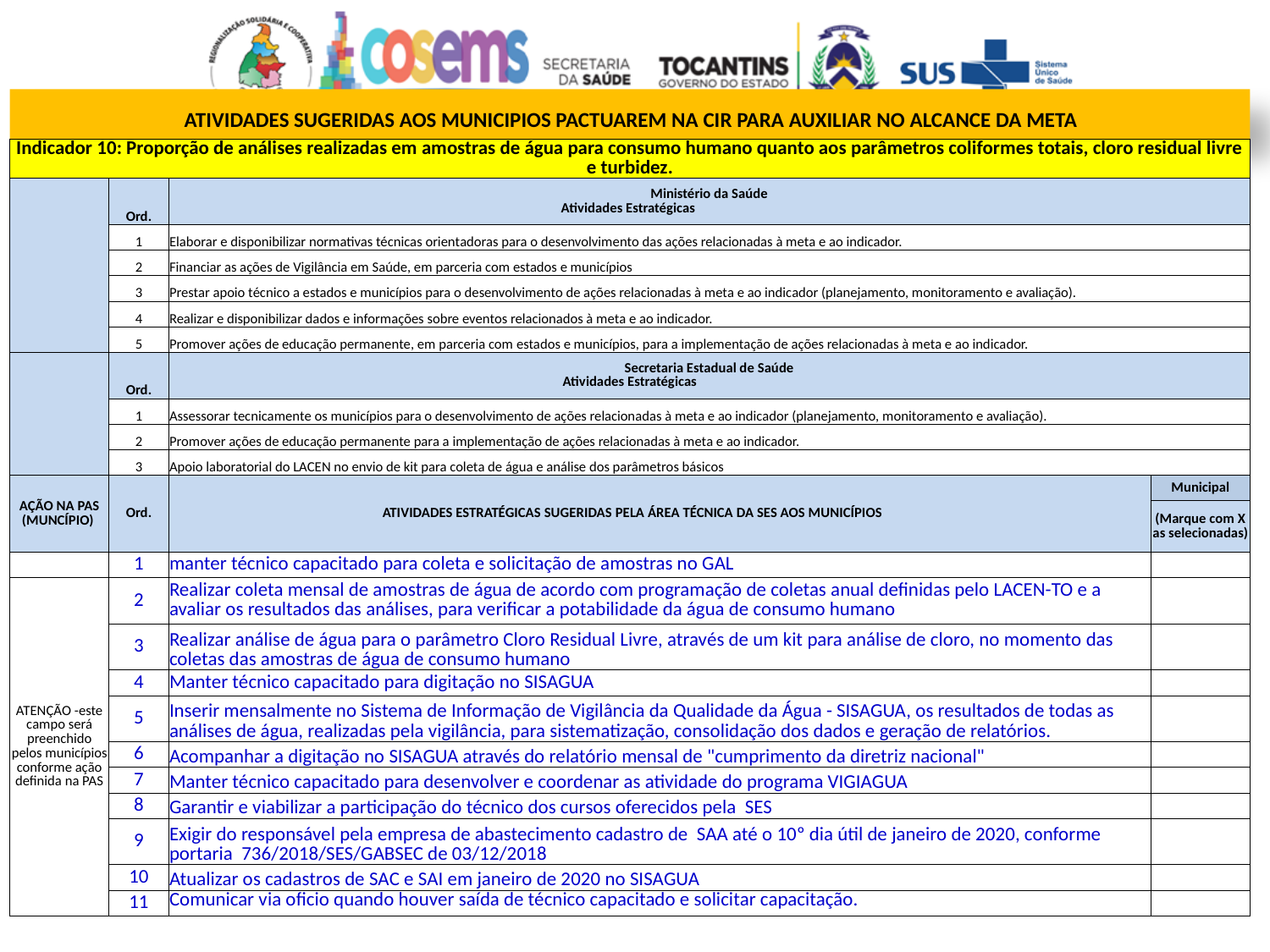

ATIVIDADES SUGERIDAS AOS MUNICIPIOS PACTUAREM NA CIR PARA AUXILIAR NO ALCANCE DA META
| Indicador 10: Proporção de análises realizadas em amostras de água para consumo humano quanto aos parâmetros coliformes totais, cloro residual livre e turbidez. |  |  |  |
| --- | --- | --- | --- |
|  | Ord. | Ministério da Saúde Atividades Estratégicas |  |
|  | 1 | Elaborar e disponibilizar normativas técnicas orientadoras para o desenvolvimento das ações relacionadas à meta e ao indicador. |  |
|  | 2 | Financiar as ações de Vigilância em Saúde, em parceria com estados e municípios |  |
|  | 3 | Prestar apoio técnico a estados e municípios para o desenvolvimento de ações relacionadas à meta e ao indicador (planejamento, monitoramento e avaliação). |  |
|  | 4 | Realizar e disponibilizar dados e informações sobre eventos relacionados à meta e ao indicador. |  |
|  | 5 | Promover ações de educação permanente, em parceria com estados e municípios, para a implementação de ações relacionadas à meta e ao indicador. |  |
|  | Ord. | Secretaria Estadual de Saúde Atividades Estratégicas |  |
|  | 1 | Assessorar tecnicamente os municípios para o desenvolvimento de ações relacionadas à meta e ao indicador (planejamento, monitoramento e avaliação). |  |
|  | 2 | Promover ações de educação permanente para a implementação de ações relacionadas à meta e ao indicador. |  |
|  | 3 | Apoio laboratorial do LACEN no envio de kit para coleta de água e análise dos parâmetros básicos |  |
| AÇÃO NA PAS (MUNCÍPIO) | Ord. | ATIVIDADES ESTRATÉGICAS SUGERIDAS PELA ÁREA TÉCNICA DA SES AOS MUNICÍPIOS | Municipal |
|  |  |  | (Marque com X as selecionadas) |
|  | 1 | manter técnico capacitado para coleta e solicitação de amostras no GAL |  |
| ATENÇÃO -este campo será preenchido pelos municípios conforme ação definida na PAS | 2 | Realizar coleta mensal de amostras de água de acordo com programação de coletas anual definidas pelo LACEN-TO e a avaliar os resultados das análises, para verificar a potabilidade da água de consumo humano |  |
|  | 3 | Realizar análise de água para o parâmetro Cloro Residual Livre, através de um kit para análise de cloro, no momento das coletas das amostras de água de consumo humano |  |
|  | 4 | Manter técnico capacitado para digitação no SISAGUA |  |
|  | 5 | Inserir mensalmente no Sistema de Informação de Vigilância da Qualidade da Água - SISAGUA, os resultados de todas as análises de água, realizadas pela vigilância, para sistematização, consolidação dos dados e geração de relatórios. |  |
|  | 6 | Acompanhar a digitação no SISAGUA através do relatório mensal de "cumprimento da diretriz nacional" |  |
|  | 7 | Manter técnico capacitado para desenvolver e coordenar as atividade do programa VIGIAGUA |  |
|  | 8 | Garantir e viabilizar a participação do técnico dos cursos oferecidos pela SES |  |
|  | 9 | Exigir do responsável pela empresa de abastecimento cadastro de SAA até o 10º dia útil de janeiro de 2020, conforme portaria 736/2018/SES/GABSEC de 03/12/2018 |  |
|  | 10 | Atualizar os cadastros de SAC e SAI em janeiro de 2020 no SISAGUA |  |
|  | 11 | Comunicar via oficio quando houver saída de técnico capacitado e solicitar capacitação. |  |